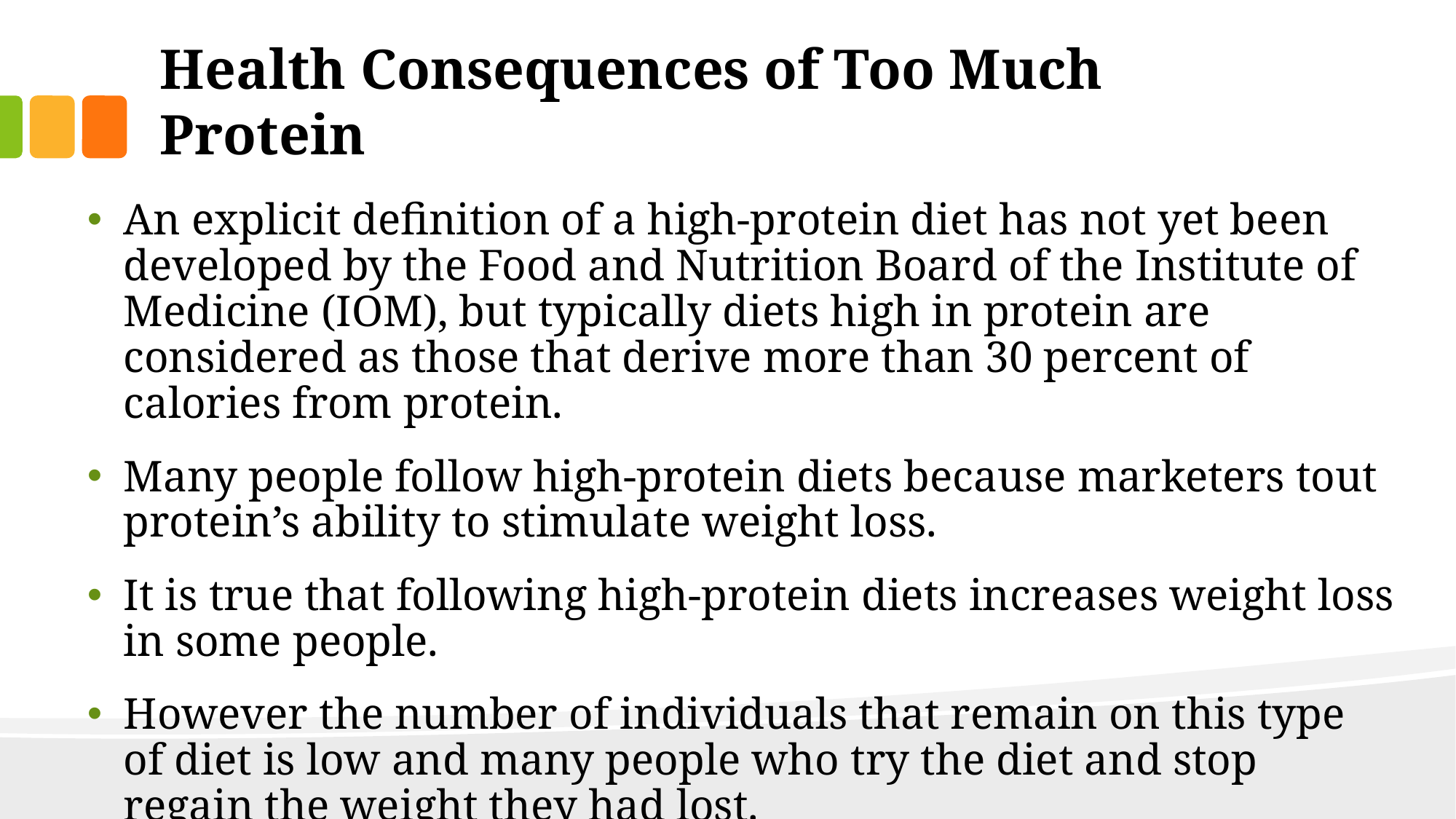

# Health Consequences of Too Much Protein
An explicit definition of a high-protein diet has not yet been developed by the Food and Nutrition Board of the Institute of Medicine (IOM), but typically diets high in protein are considered as those that derive more than 30 percent of calories from protein.
Many people follow high-protein diets because marketers tout protein’s ability to stimulate weight loss.
It is true that following high-protein diets increases weight loss in some people.
However the number of individuals that remain on this type of diet is low and many people who try the diet and stop regain the weight they had lost.